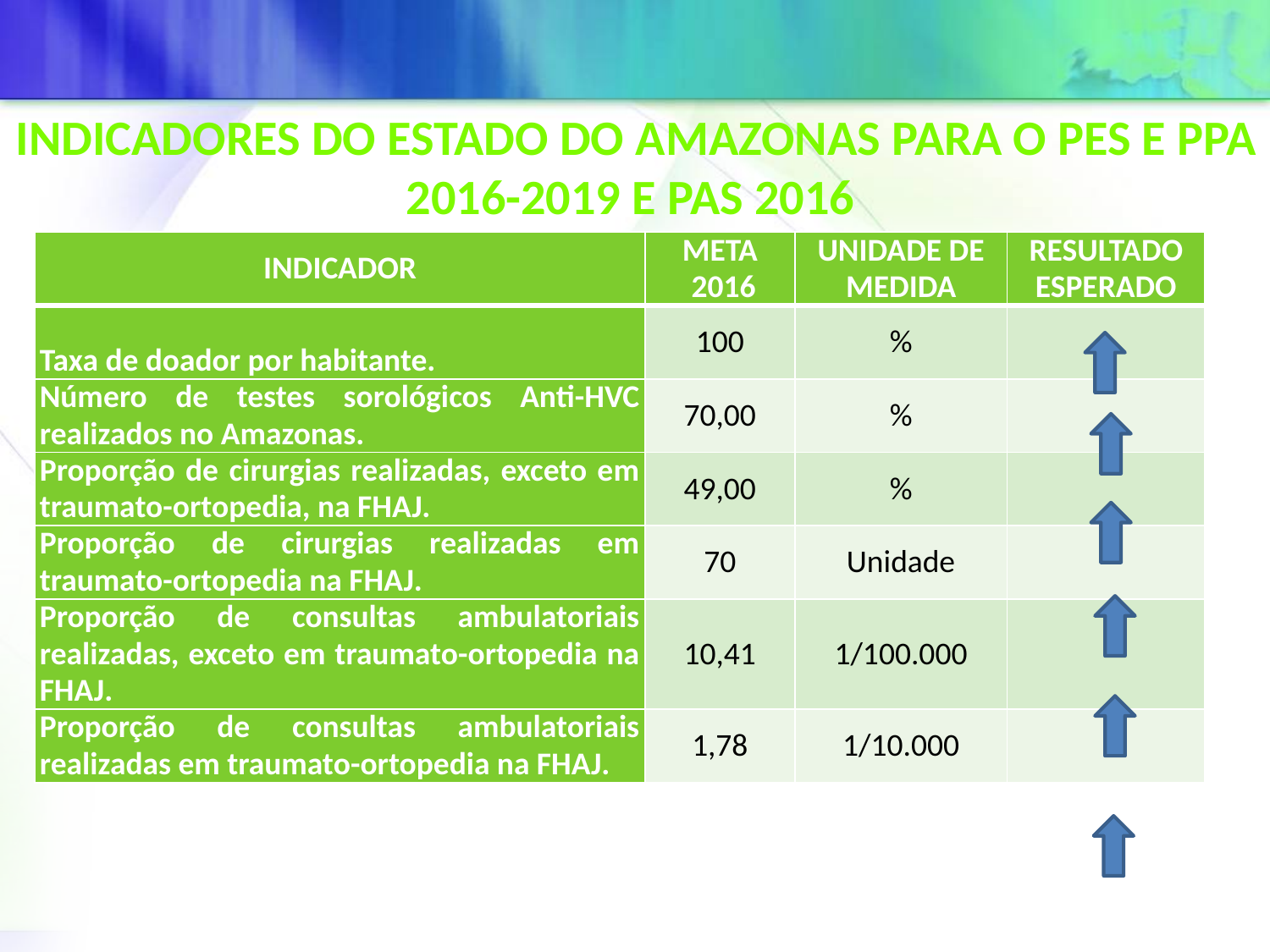

Indicadores do Estado do Amazonas para o pes e ppa 2016-2019 e pas 2016
| INDICADOR | META 2016 | UNIDADE DE MEDIDA | RESULTADO ESPERADO |
| --- | --- | --- | --- |
| Taxa de doador por habitante. | 100 | % |  |
| Número de testes sorológicos Anti-HVC realizados no Amazonas. | 70,00 | % |  |
| Proporção de cirurgias realizadas, exceto em traumato-ortopedia, na FHAJ. | 49,00 | % |  |
| Proporção de cirurgias realizadas em traumato-ortopedia na FHAJ. | 70 | Unidade |  |
| Proporção de consultas ambulatoriais realizadas, exceto em traumato-ortopedia na FHAJ. | 10,41 | 1/100.000 |  |
| Proporção de consultas ambulatoriais realizadas em traumato-ortopedia na FHAJ. | 1,78 | 1/10.000 |  |